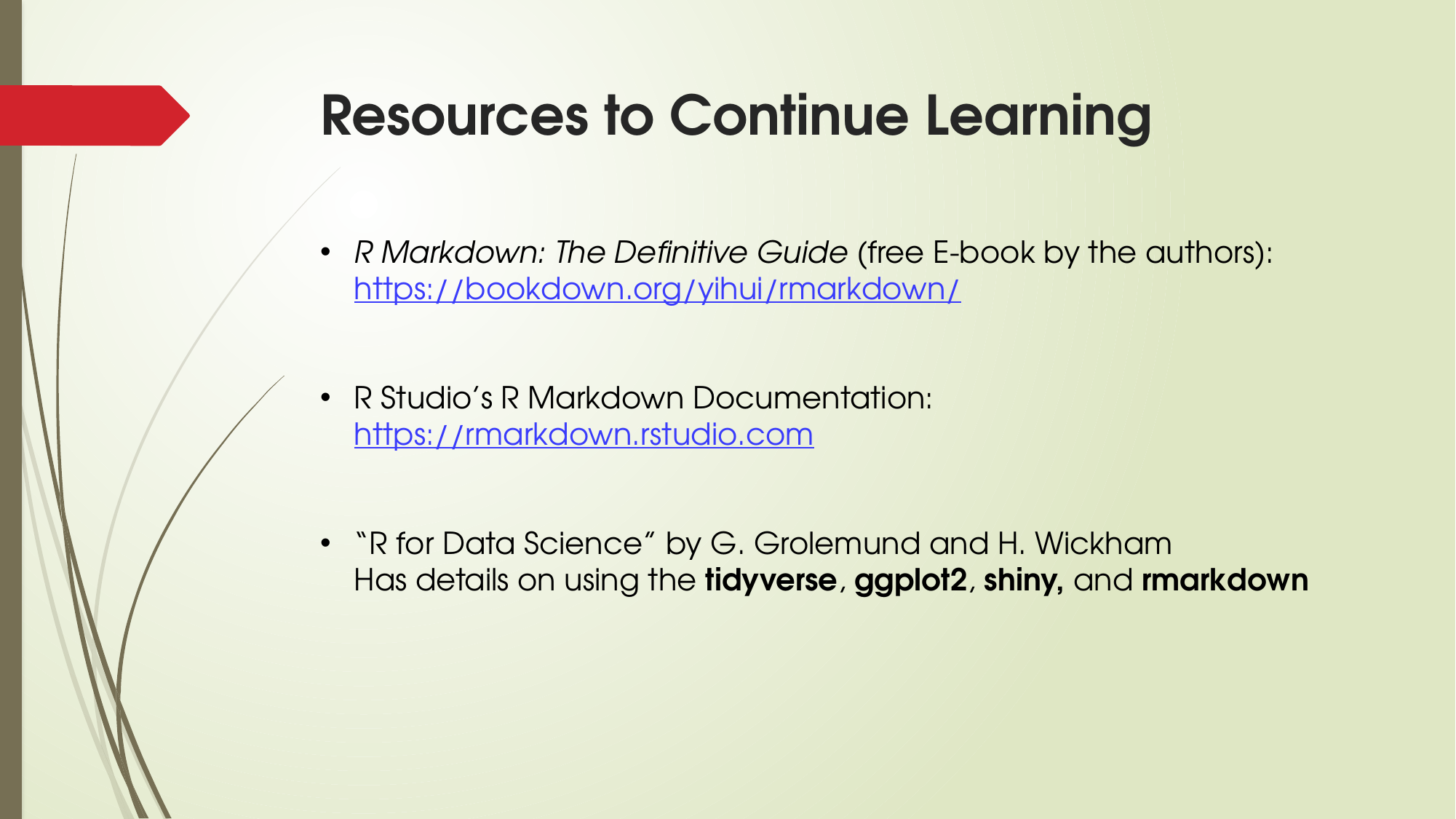

# Resources to Continue Learning
R Markdown: The Definitive Guide (free E-book by the authors):
https://bookdown.org/yihui/rmarkdown/

R Studio’s R Markdown Documentation:
https://rmarkdown.rstudio.com

“R for Data Science” by G. Grolemund and H. Wickham
Has details on using the tidyverse, ggplot2, shiny, and rmarkdown